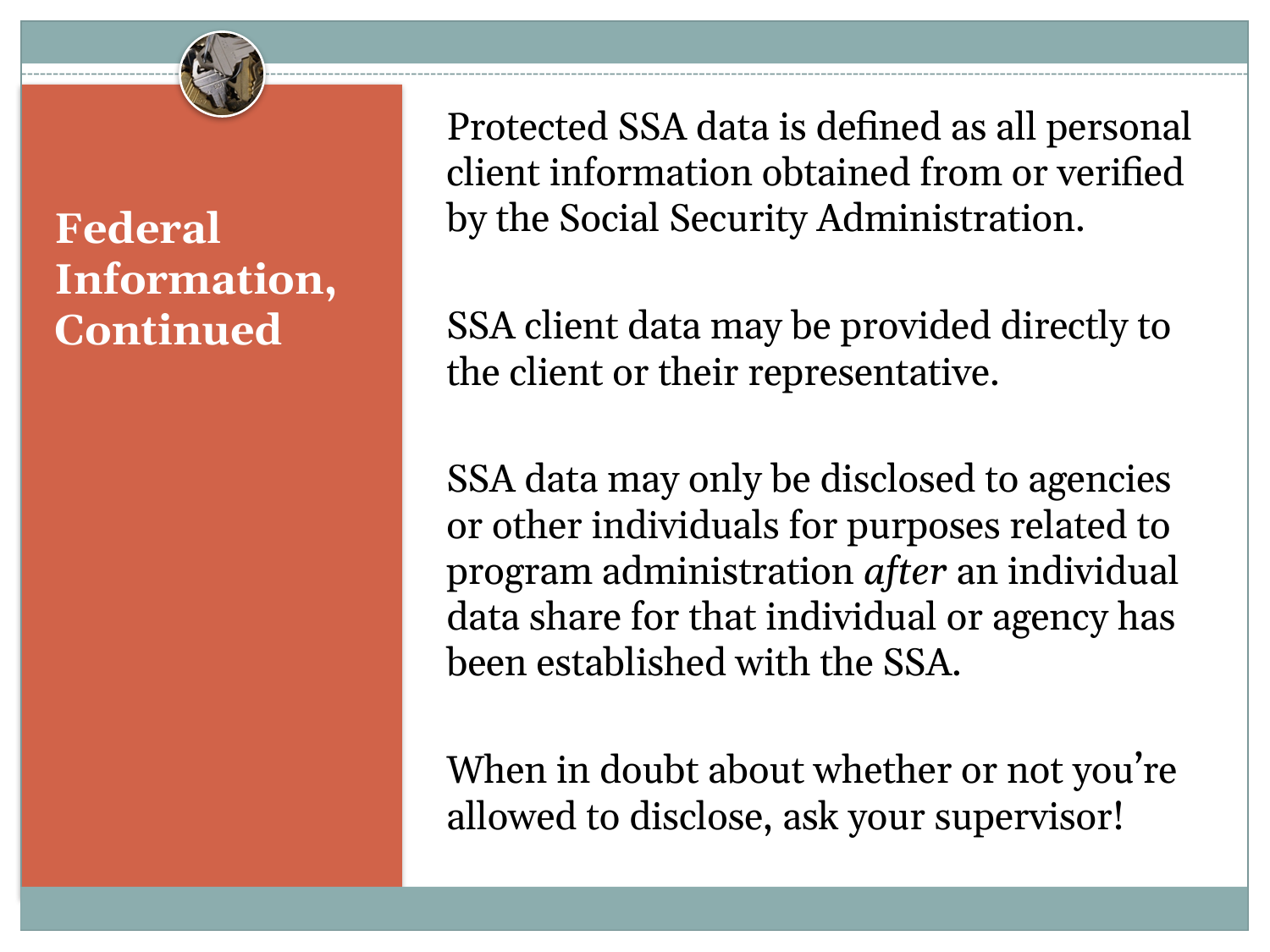

Protected SSA data is defined as all personal client information obtained from or verified by the Social Security Administration.

SSA client data may be provided directly to the client or their representative.

SSA data may only be disclosed to agencies or other individuals for purposes related to program administration after an individual data share for that individual or agency has been established with the SSA.

When in doubt about whether or not you’re allowed to disclose, ask your supervisor!
# Federal Information, Continued